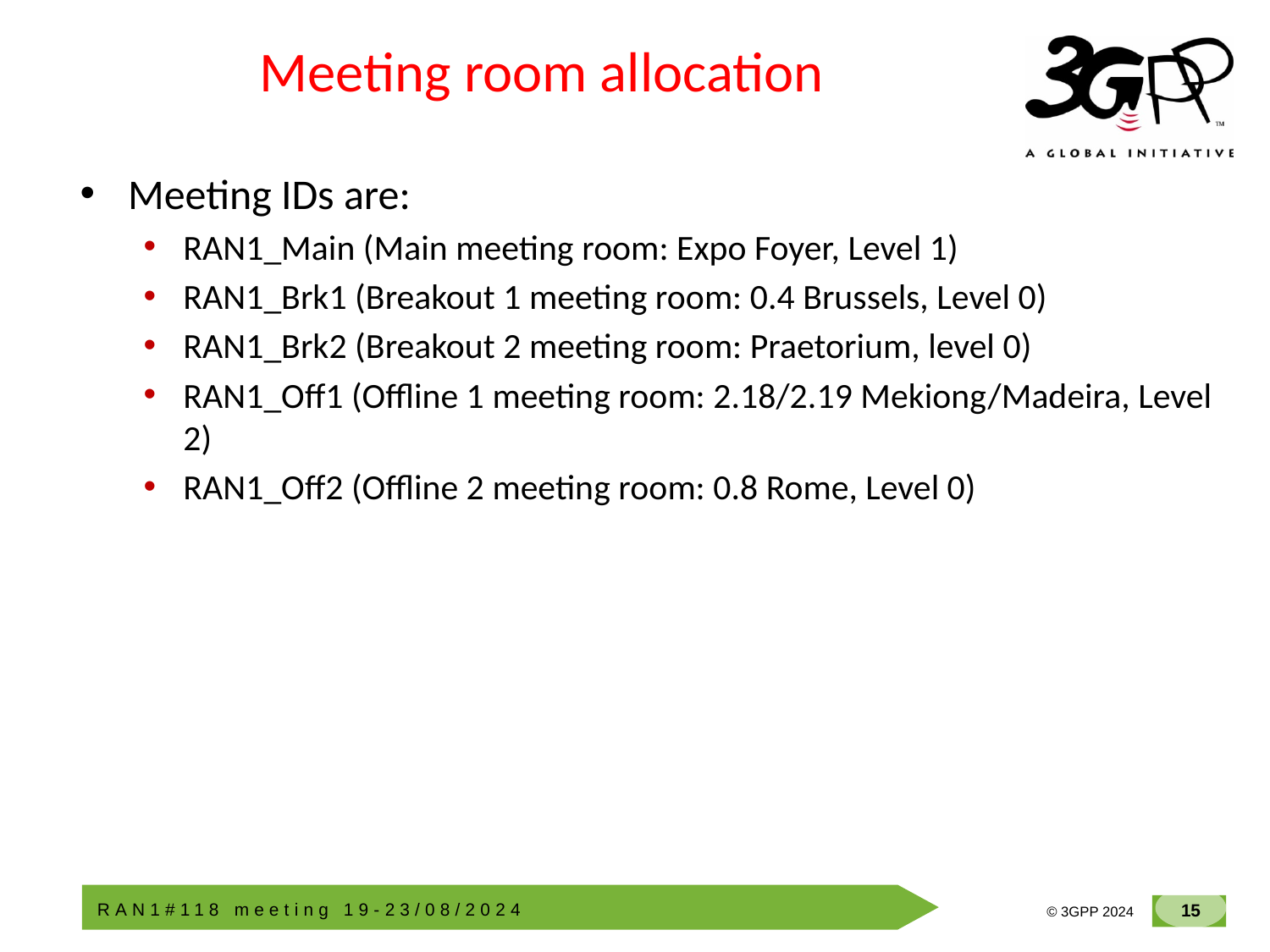

# Meeting room allocation
Meeting IDs are:
RAN1_Main (Main meeting room: Expo Foyer, Level 1)
RAN1_Brk1 (Breakout 1 meeting room: 0.4 Brussels, Level 0)
RAN1_Brk2 (Breakout 2 meeting room: Praetorium, level 0)
RAN1_Off1 (Offline 1 meeting room: 2.18/2.19 Mekiong/Madeira, Level 2)
RAN1_Off2 (Offline 2 meeting room: 0.8 Rome, Level 0)